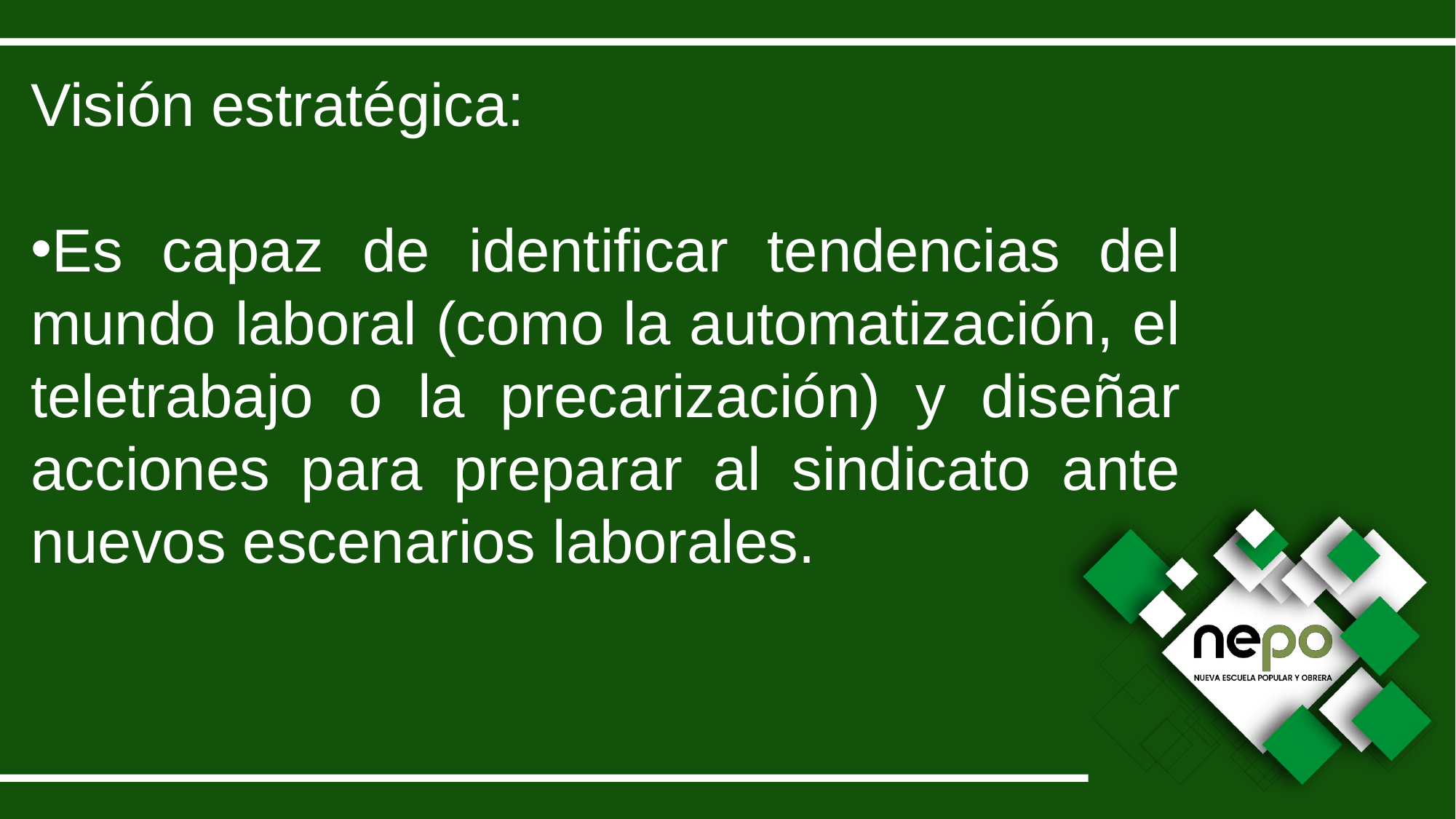

Visión estratégica:

Es capaz de identificar tendencias del mundo laboral (como la automatización, el teletrabajo o la precarización) y diseñar acciones para preparar al sindicato ante nuevos escenarios laborales.